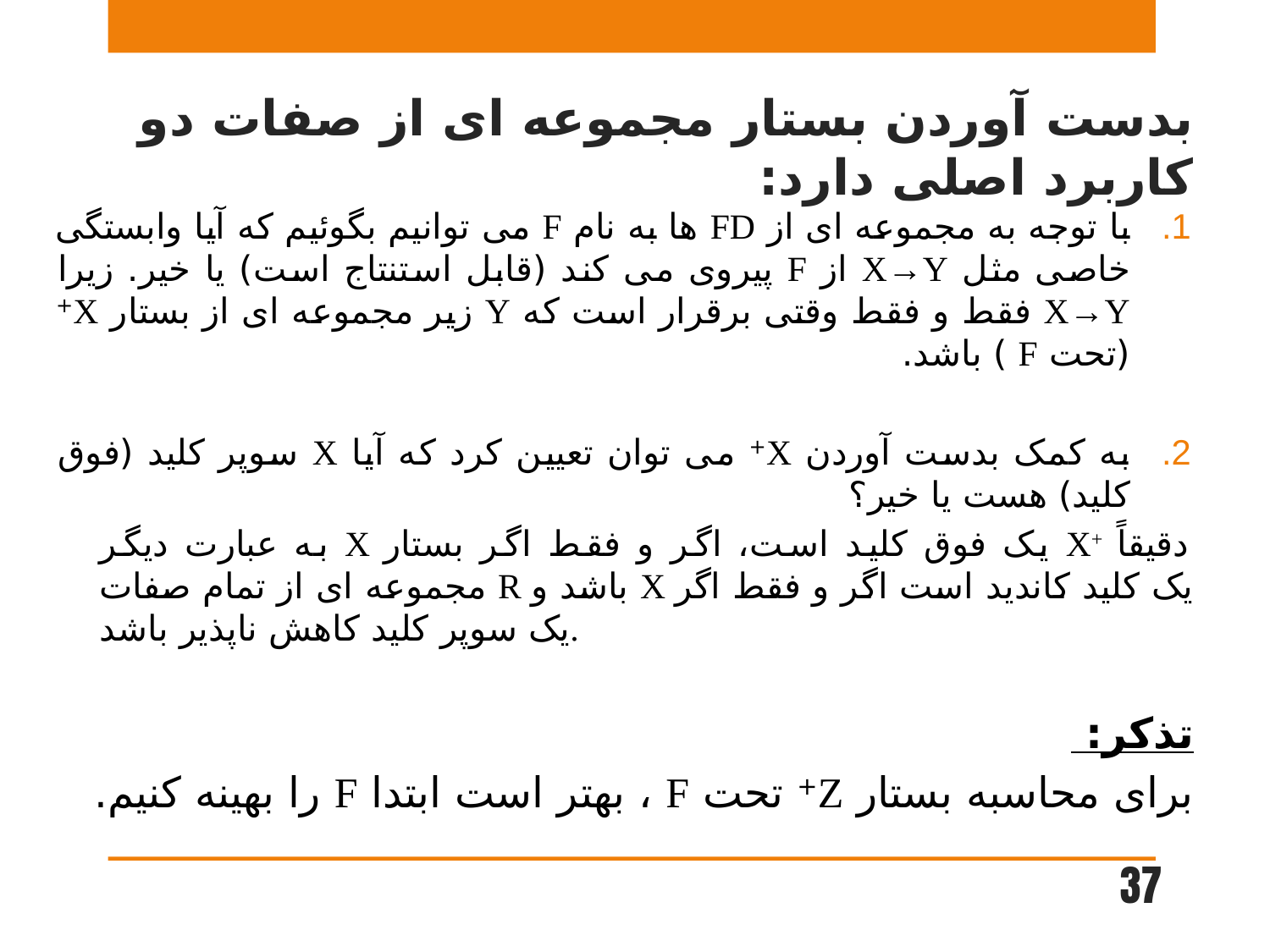

# بدست آوردن بستار مجموعه ای از صفات دو کاربرد اصلی دارد:
با توجه به مجموعه ای از FD ها به نام F می توانیم بگوئیم که آیا وابستگی خاصی مثل X→Y از F پیروی می کند (قابل استنتاج است) یا خیر. زیرا X→Y فقط و فقط وقتی برقرار است که Y زیر مجموعه ای از بستار X+ (تحت F ) باشد.

به کمک بدست آوردن X+ می توان تعیین کرد که آیا X سوپر کلید (فوق کلید) هست یا خیر؟
به عبارت دیگر X یک فوق کلید است، اگر و فقط اگر بستار X+ دقیقاً مجموعه ای از تمام صفات R باشد و X یک کلید کاندید است اگر و فقط اگر یک سوپر کلید کاهش ناپذیر باشد.

تذکر:
برای محاسبه بستار Z+ تحت F ، بهتر است ابتدا F را بهینه کنیم.

37